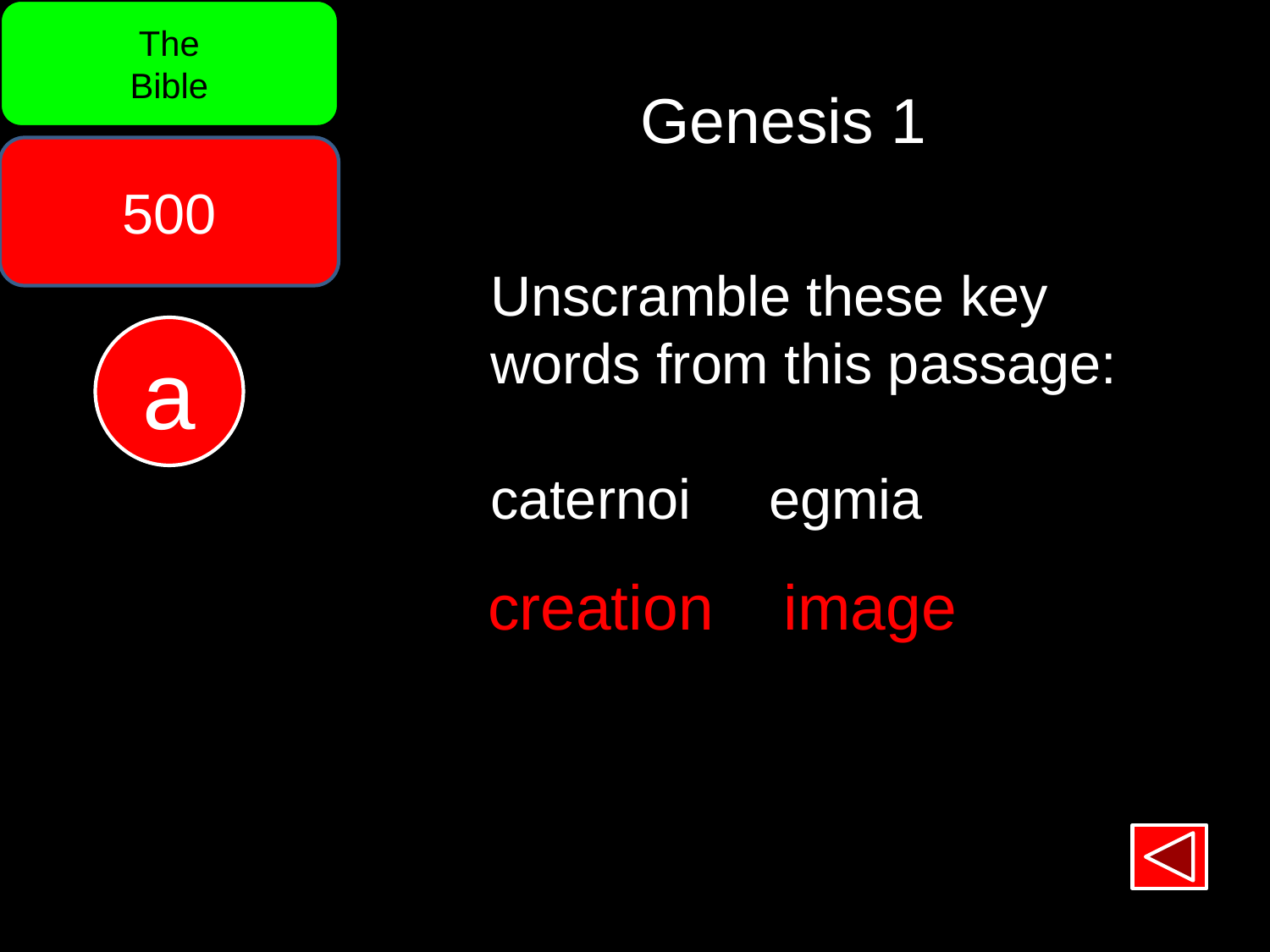

The
Bible
Genesis 1
500
Unscramble these key
words from this passage:

caternoi     egmia
a
creation    image